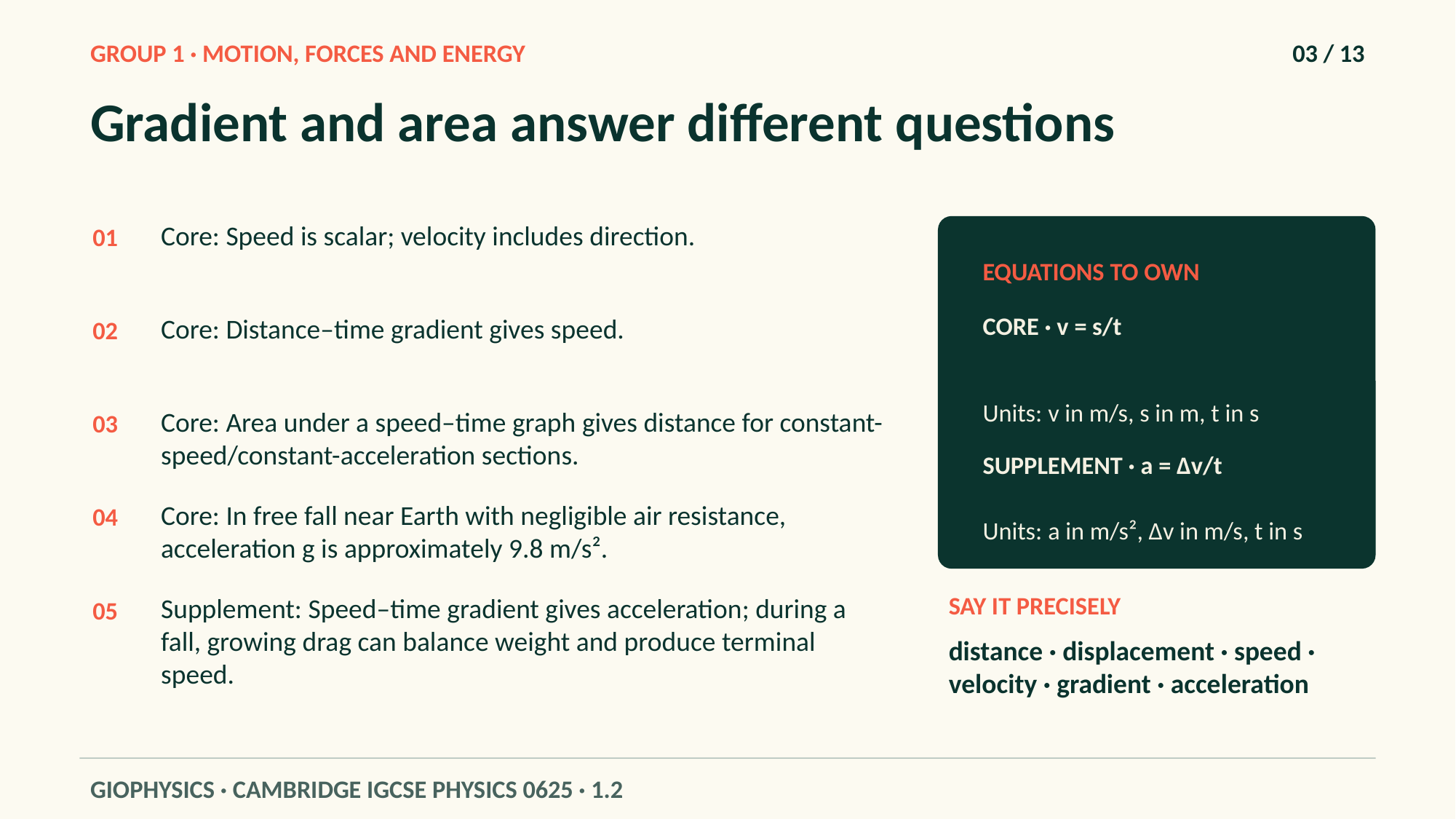

GROUP 1 · MOTION, FORCES AND ENERGY
03 / 13
Gradient and area answer different questions
Core: Speed is scalar; velocity includes direction.
01

EQUATIONS TO OWN
CORE · v = s/t
Core: Distance–time gradient gives speed.
02
Units: v in m/s, s in m, t in s
Core: Area under a speed–time graph gives distance for constant-speed/constant-acceleration sections.
03
SUPPLEMENT · a = Δv/t
Core: In free fall near Earth with negligible air resistance, acceleration g is approximately 9.8 m/s².
04
Units: a in m/s², Δv in m/s, t in s
SAY IT PRECISELY
Supplement: Speed–time gradient gives acceleration; during a fall, growing drag can balance weight and produce terminal speed.
05
distance · displacement · speed · velocity · gradient · acceleration

GIOPHYSICS · CAMBRIDGE IGCSE PHYSICS 0625 · 1.2